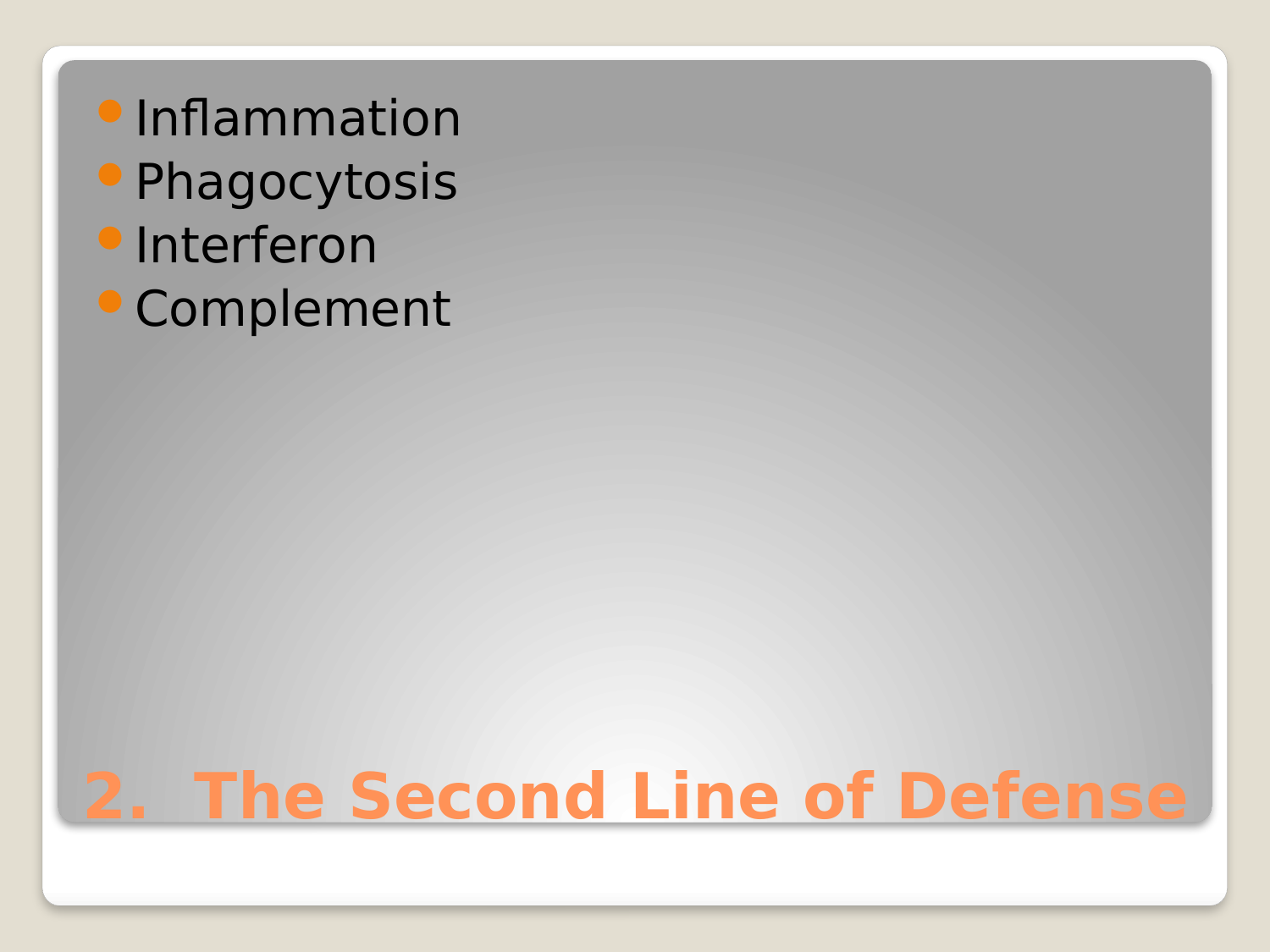

Inflammation
Phagocytosis
Interferon
Complement
# 2.  The Second Line of Defense